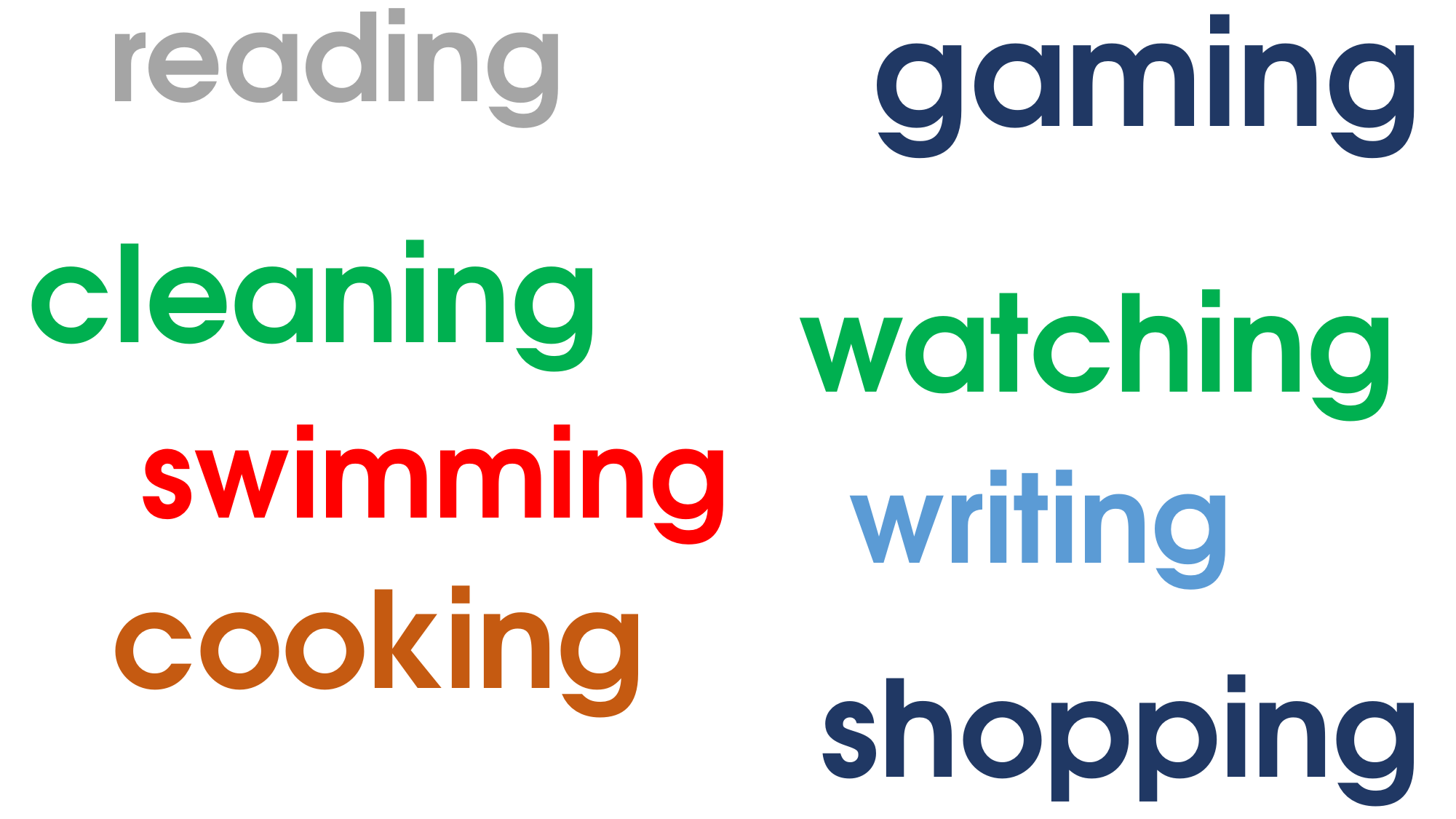

reading
gaming
cleaning
watching
swimming
writing
cooking
shopping